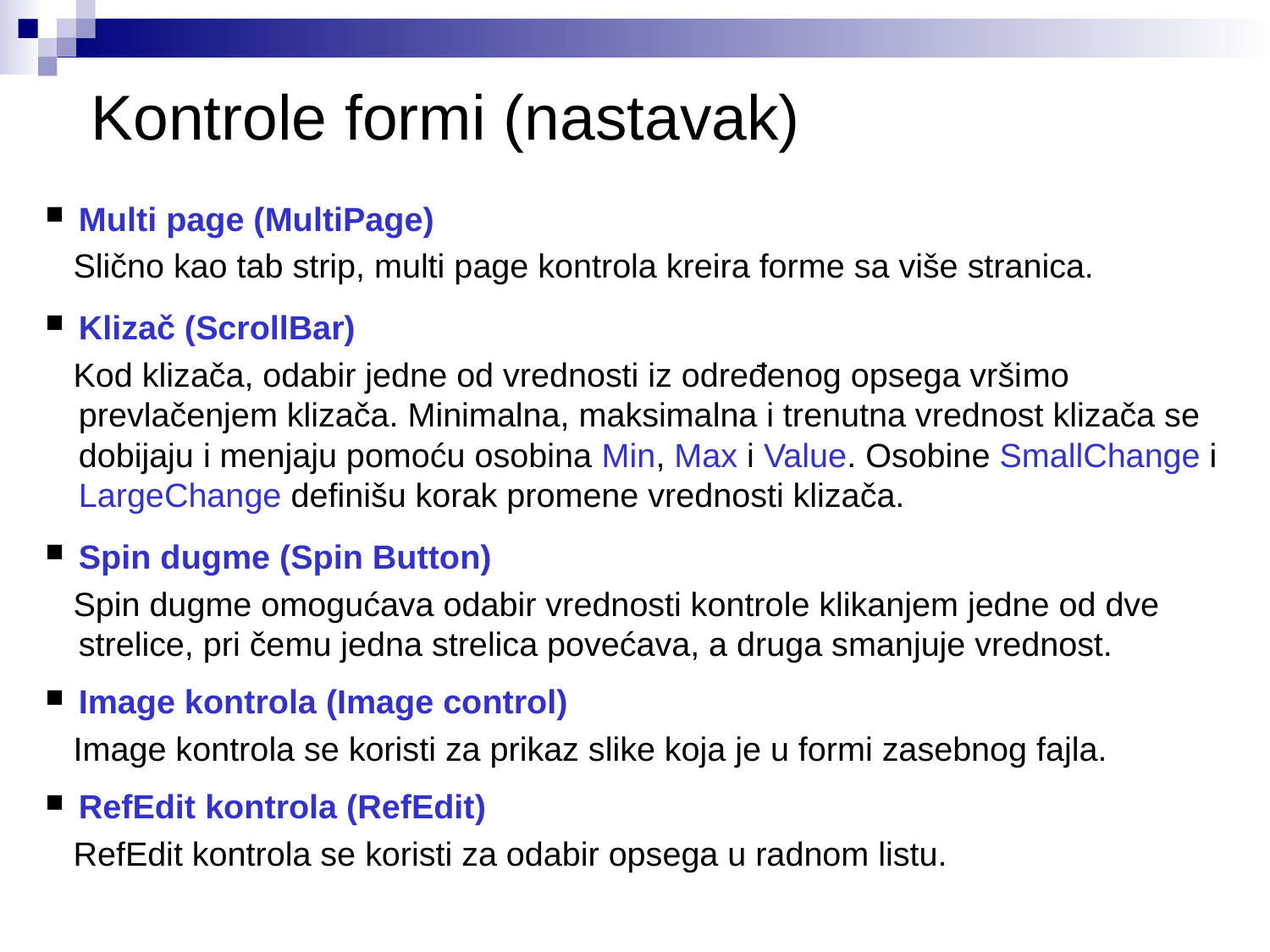

# Kontrole formi (nastavak)
Multi page (MultiPage)
   Slično kao tab strip, multi page kontrola kreira forme sa više stranica.
Klizač (ScrollBar)
   Kod klizača, odabir jedne od vrednosti iz određenog opsega vršimo prevlačenjem klizača. Minimalna, maksimalna i trenutna vrednost klizača se dobijaju i menjaju pomoću osobina Min, Max i Value. Osobine SmallChange i LargeChange definišu korak promene vrednosti klizača.
Spin dugme (Spin Button)
   Spin dugme omogućava odabir vrednosti kontrole klikanjem jedne od dve strelice, pri čemu jedna strelica povećava, a druga smanjuje vrednost.
Image kontrola (Image control)
   Image kontrola se koristi za prikaz slike koja je u formi zasebnog fajla.
RefEdit kontrola (RefEdit)
   RefEdit kontrola se koristi za odabir opsega u radnom listu.